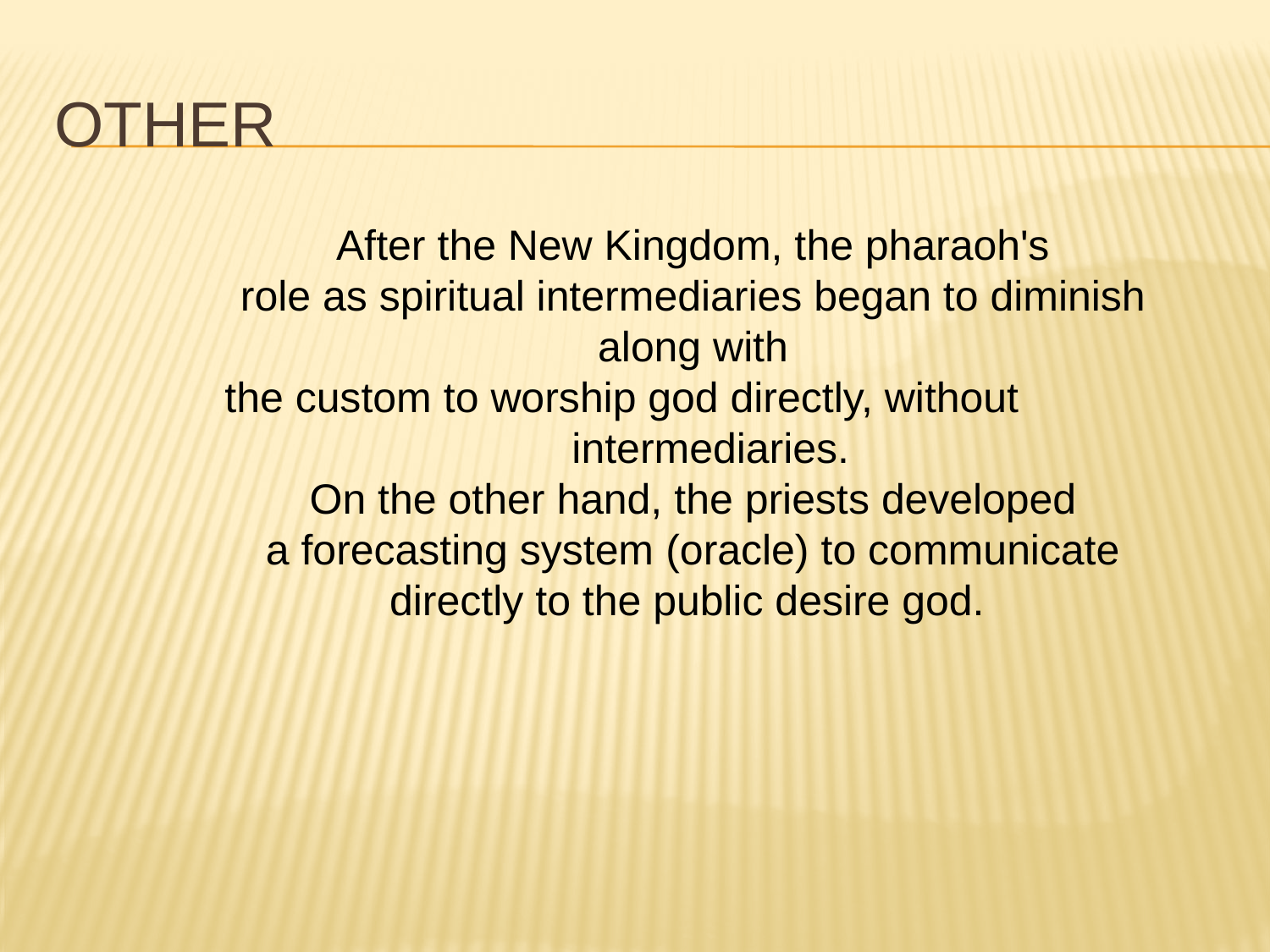

# OTHER
After the New Kingdom, the pharaoh's role as spiritual intermediaries began to diminish along with the custom to worship god directly, without                intermediaries.
On the other hand, the priests developed a forecasting system (oracle) to communicate directly to the public desire god.